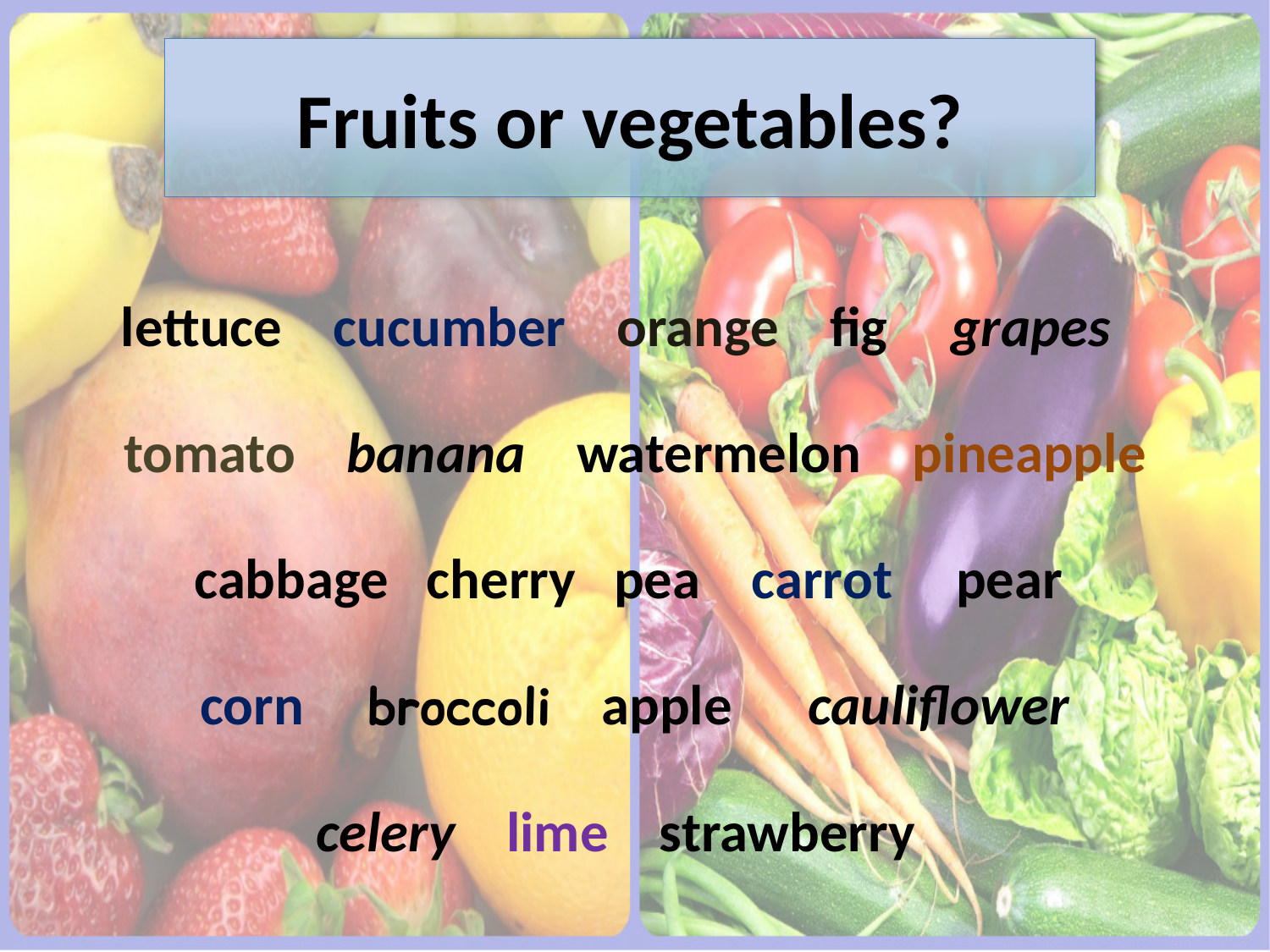

# Fruits or vegetables?
lettuce    cucumber    orange    fig     grapes
tomato    banana    watermelon    pineapple
cabbage   cherry   pea    carrot     pear
corn     broccoli    apple      cauliflower
celery    lime    strawberry